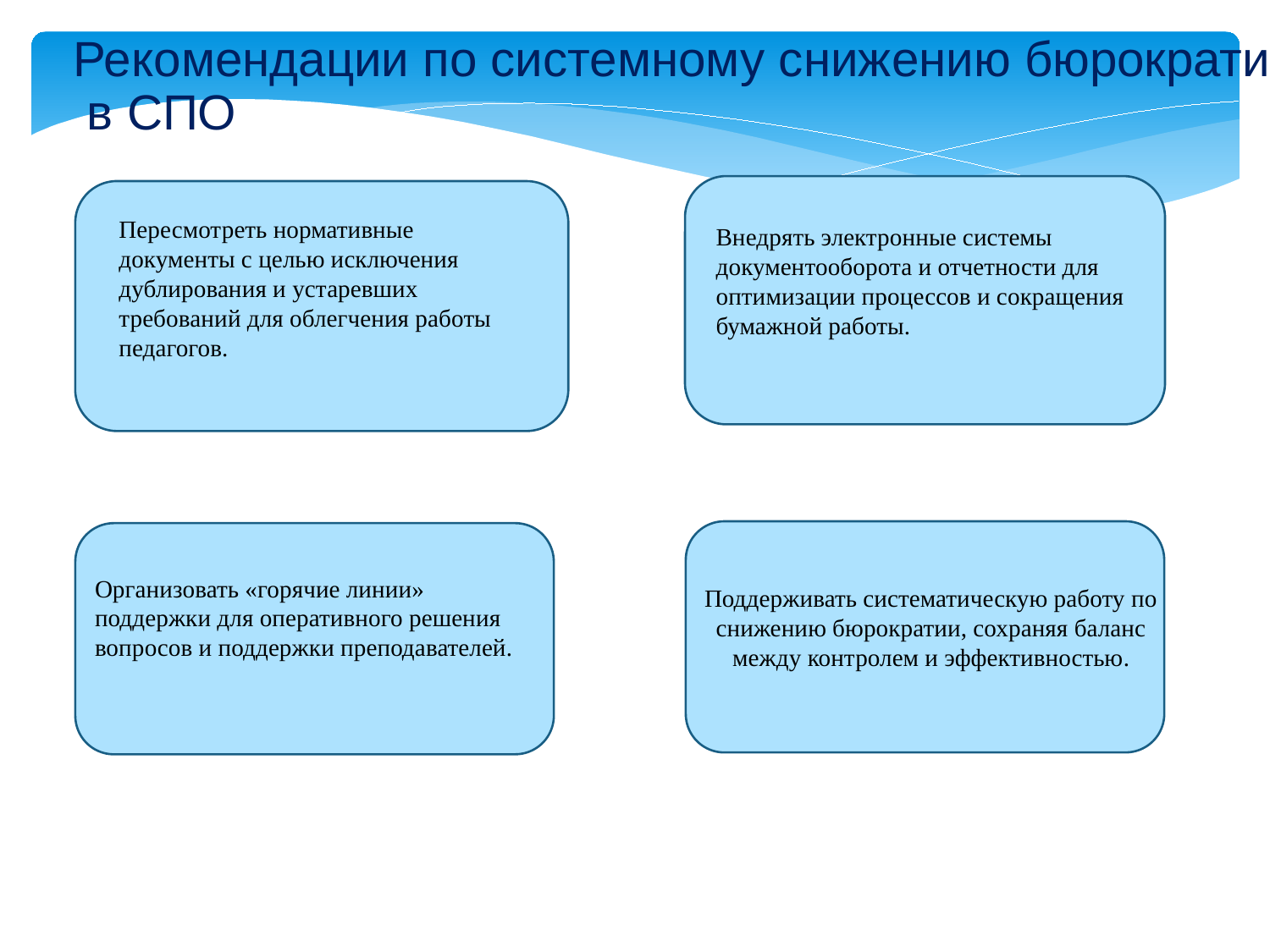

Рекомендации по системному снижению бюрократии
 в СПО

Пересмотреть нормативные документы с целью исключения дублирования и устаревших требований для облегчения работы педагогов.

Внедрять электронные системы документооборота и отчетности для оптимизации процессов и сокращения бумажной работы.

Организовать «горячие линии» поддержки для оперативного решения вопросов и поддержки преподавателей.

Поддерживать систематическую работу по снижению бюрократии, сохраняя баланс между контролем и эффективностью.